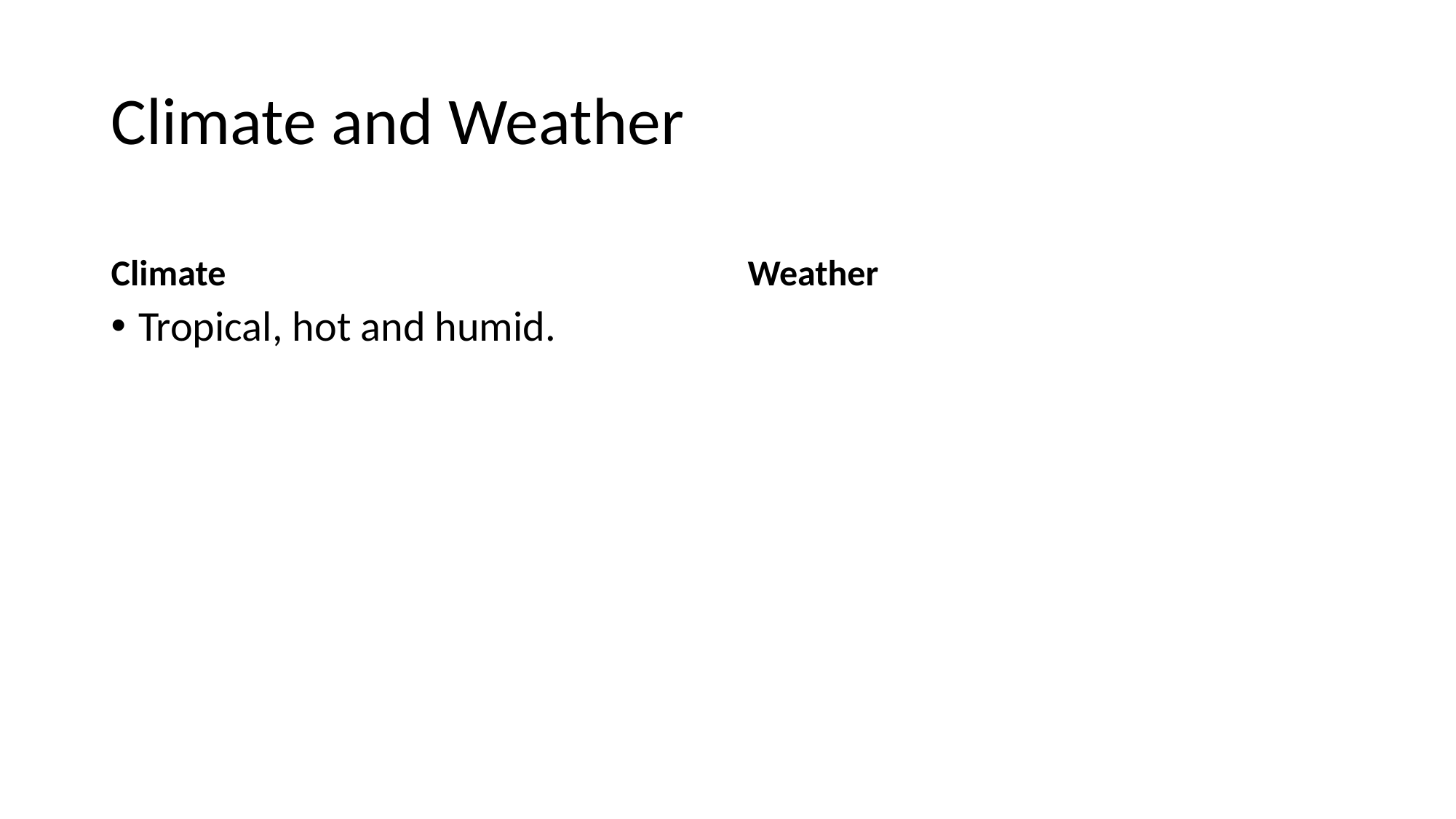

# Climate and Weather
Climate
Weather
Tropical, hot and humid.